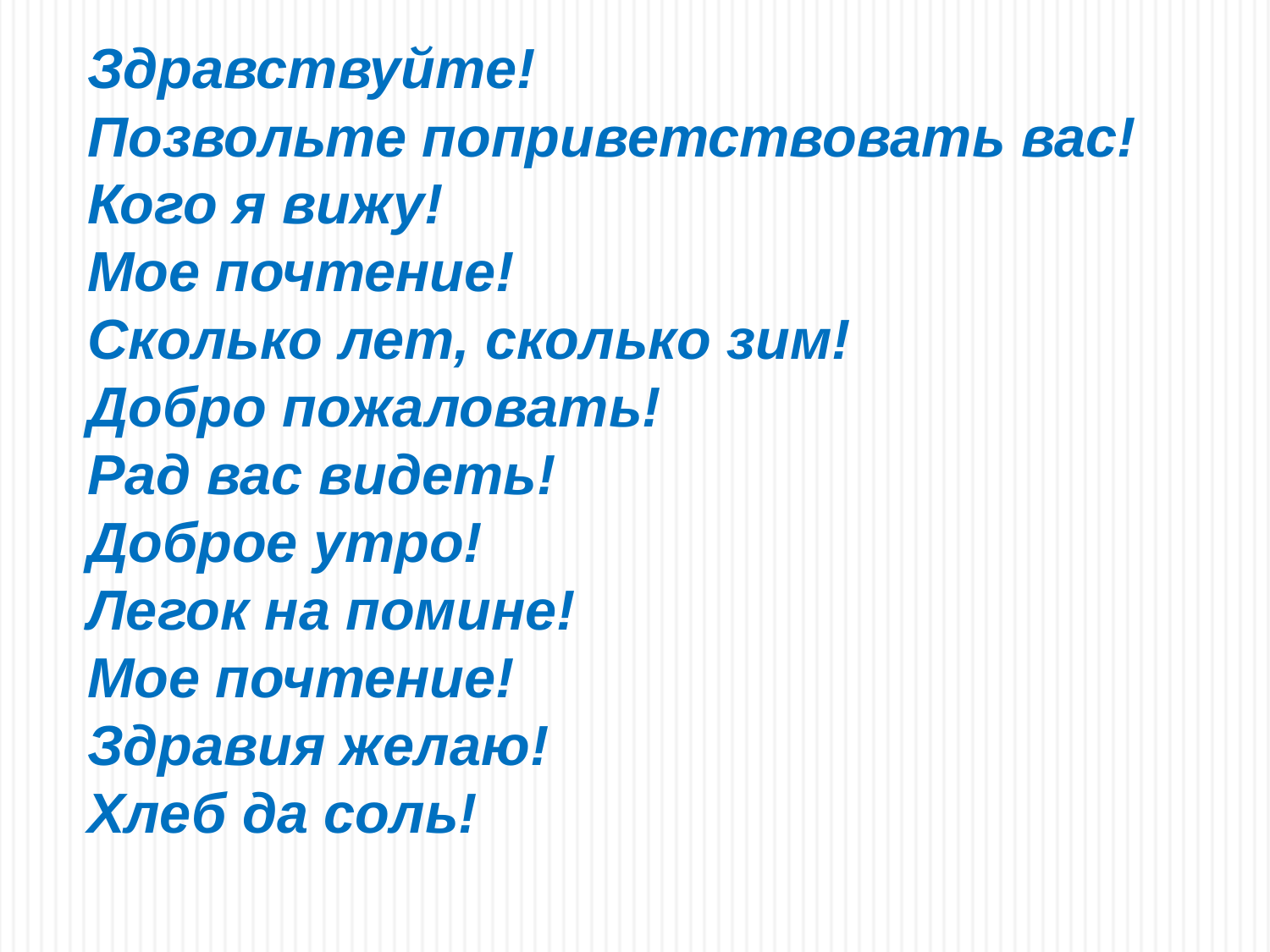

Здравствуйте!
Позвольте поприветствовать вас!
Кого я вижу!
Мое почтение!
Сколько лет, сколько зим!
Добро пожаловать!
Рад вас видеть!
Доброе утро!
Легок на помине!
Мое почтение!
Здравия желаю!
Хлеб да соль!